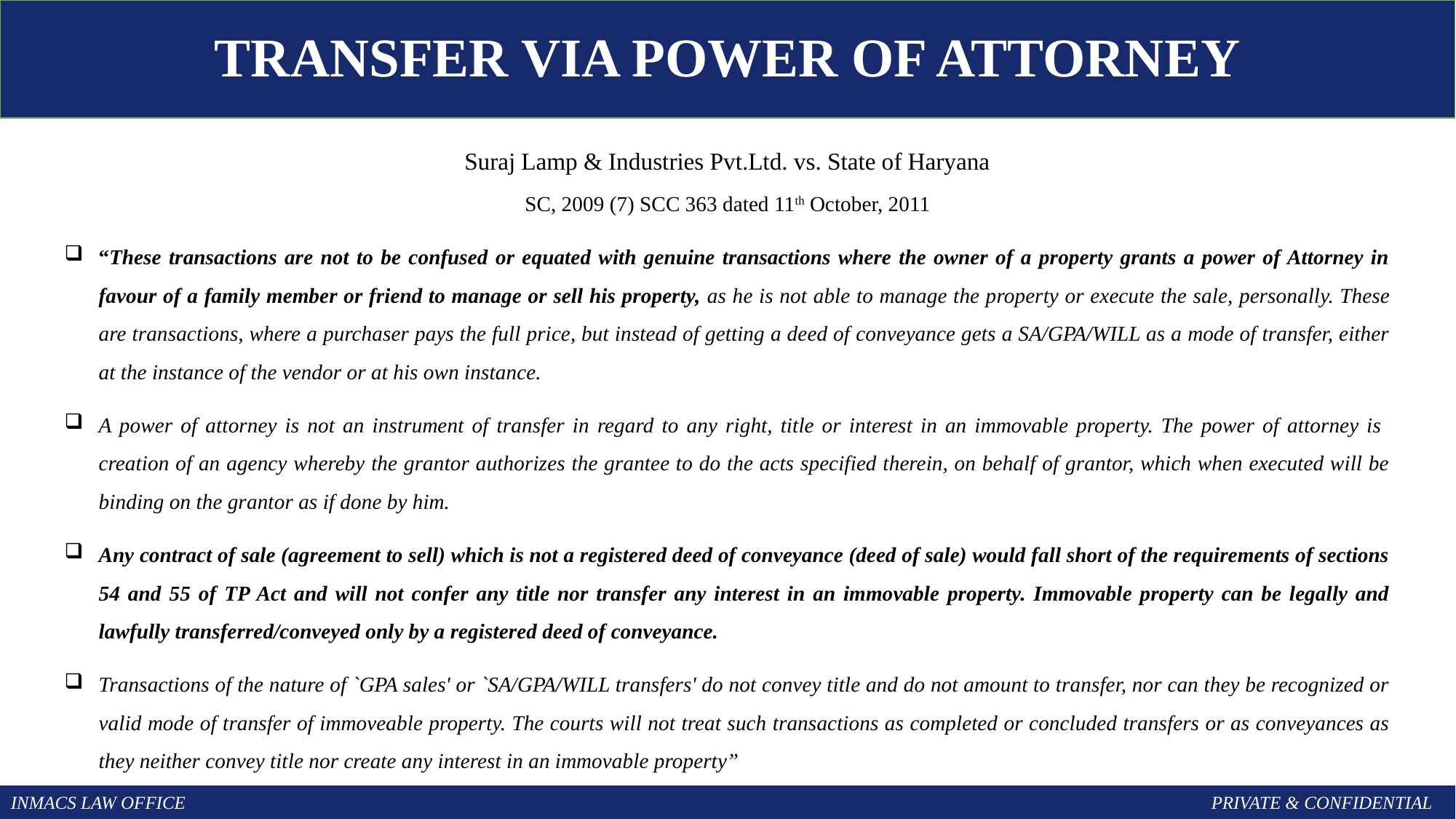

TRANSFER VIA POWER OF ATTORNEY
Suraj Lamp & Industries Pvt.Ltd. vs. State of Haryana
SC, 2009 (7) SCC 363 dated 11th October, 2011
“These transactions are not to be confused or equated with genuine transactions where the owner of a property grants a power of Attorney in favour of a family member or friend to manage or sell his property, as he is not able to manage the property or execute the sale, personally. These are transactions, where a purchaser pays the full price, but instead of getting a deed of conveyance gets a SA/GPA/WILL as a mode of transfer, either at the instance of the vendor or at his own instance.
A power of attorney is not an instrument of transfer in regard to any right, title or interest in an immovable property. The power of attorney is  creation of an agency whereby the grantor authorizes the grantee to do the acts specified therein, on behalf of grantor, which when executed will be binding on the grantor as if done by him.
Any contract of sale (agreement to sell) which is not a registered deed of conveyance (deed of sale) would fall short of the requirements of sections 54 and 55 of TP Act and will not confer any title nor transfer any interest in an immovable property. Immovable property can be legally and lawfully transferred/conveyed only by a registered deed of conveyance.
Transactions of the nature of `GPA sales' or `SA/GPA/WILL transfers' do not convey title and do not amount to transfer, nor can they be recognized or valid mode of transfer of immoveable property. The courts will not treat such transactions as completed or concluded transfers or as conveyances as they neither convey title nor create any interest in an immovable property”
INMACS LAW OFFICE										PRIVATE & CONFIDENTIAL